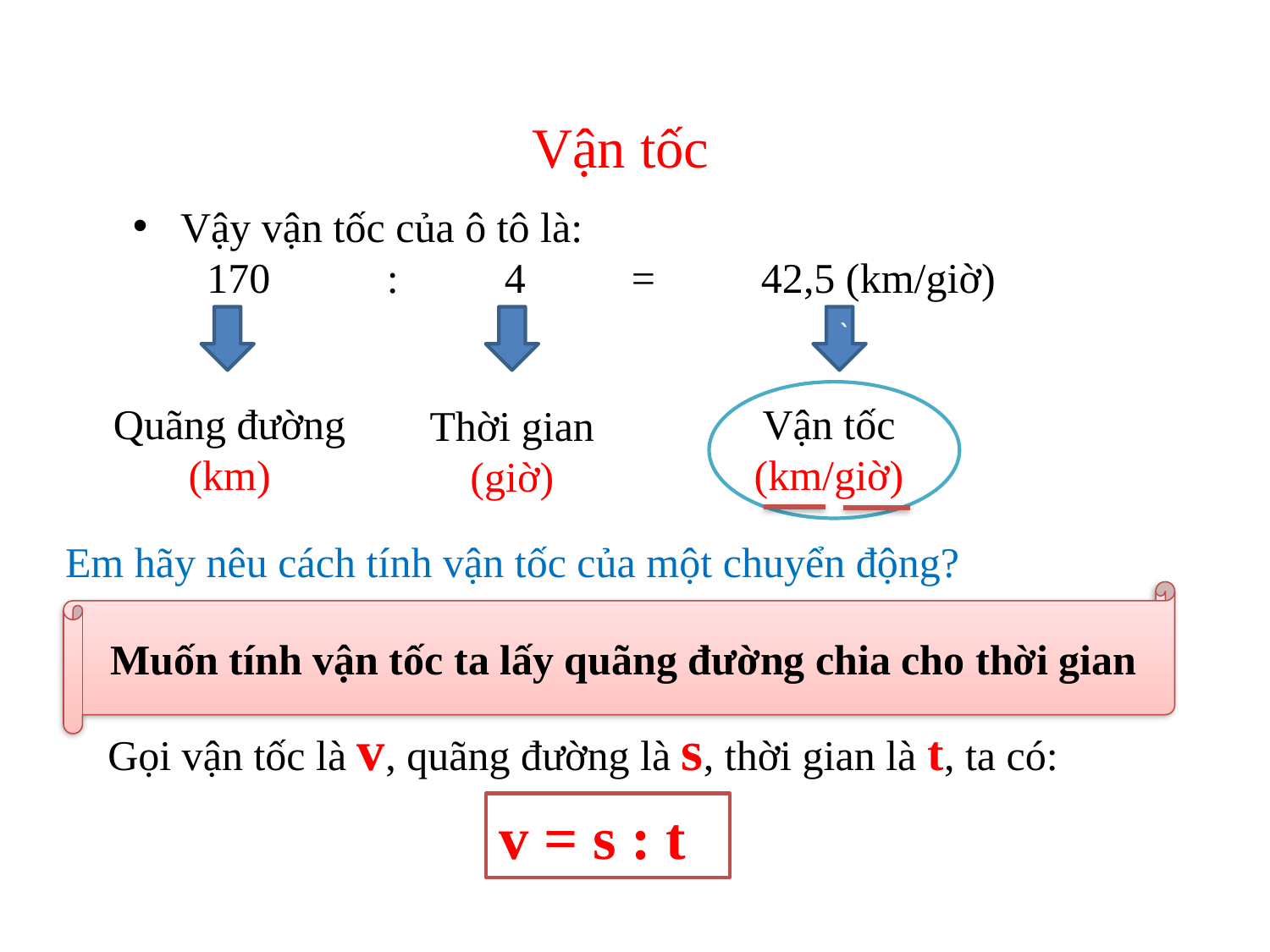

Vận tốc
Vậy vận tốc của ô tô là:
       170           :          4          =          42,5 (km/giờ)

`

Quãng đường
(km)
Vận tốc
(km/giờ)
Thời gian
(giờ)
Em hãy nêu cách tính vận tốc của một chuyển động?
Muốn tính vận tốc ta lấy quãng đường chia cho thời gian
Gọi vận tốc là v, quãng đường là s, thời gian là t, ta có:
v = s : t